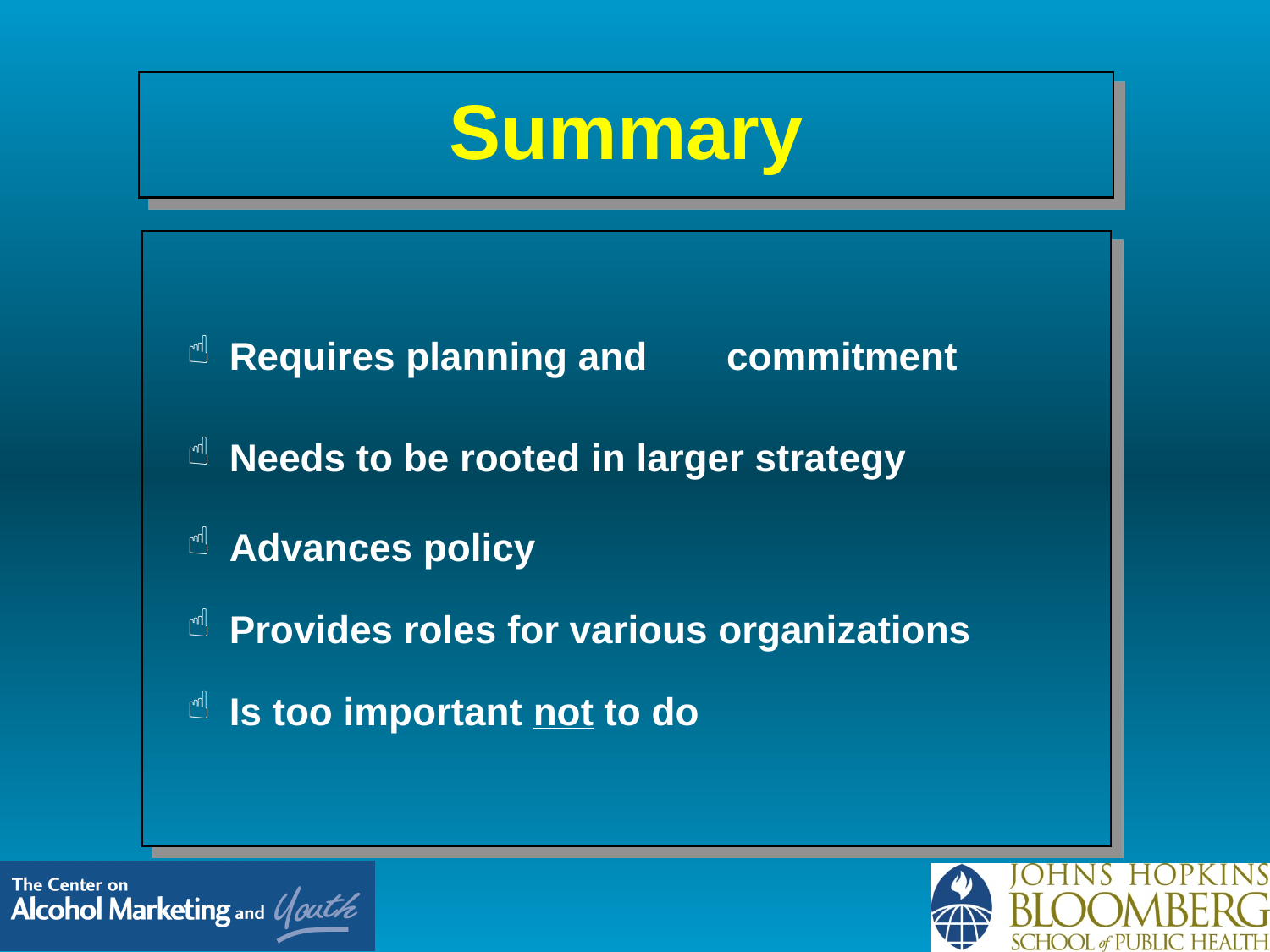

Summary
#

 Requires planning and 	commitment

 Needs to be rooted in larger strategy

 Advances policy
 Provides roles for various organizations
 Is too important not to do